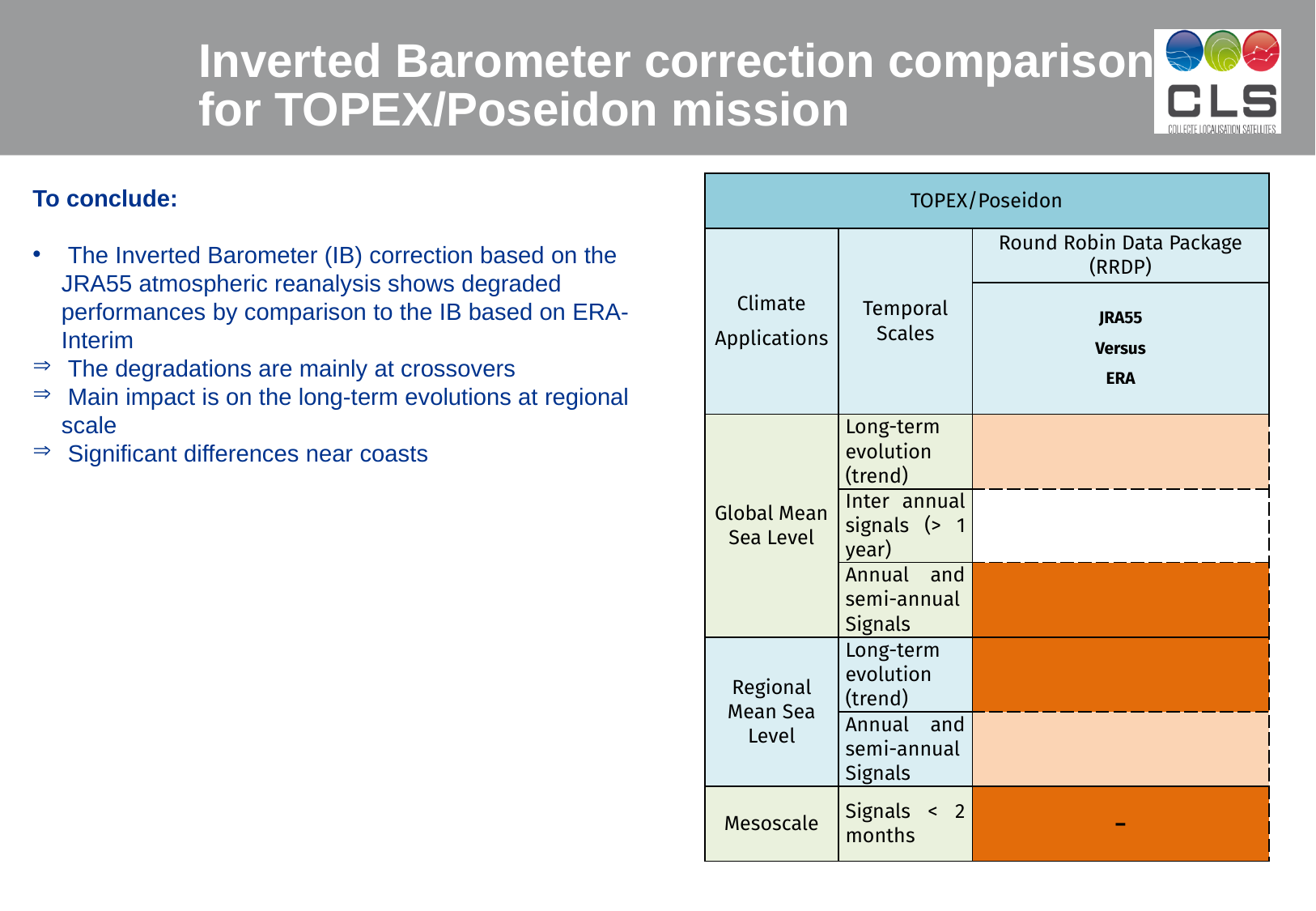

Inverted Barometer correction comparison for TOPEX/Poseidon mission
| TOPEX/Poseidon |  |  |
| --- | --- | --- |
| Climate Applications | Temporal Scales | Round Robin Data Package (RRDP) |
|  |  | JRA55 Versus ERA |
| Global Mean Sea Level | Long-term evolution (trend) |  |
|  | Inter annual signals (> 1 year) |  |
|  | Annual and semi-annual Signals |  |
| Regional Mean Sea Level | Long-term evolution (trend) |  |
|  | Annual and semi-annual Signals |  |
| Mesoscale | Signals < 2 months | - |
To conclude:

 The Inverted Barometer (IB) correction based on the JRA55 atmospheric reanalysis shows degraded performances by comparison to the IB based on ERA-Interim
 The degradations are mainly at crossovers
 Main impact is on the long-term evolutions at regional scale
 Significant differences near coasts